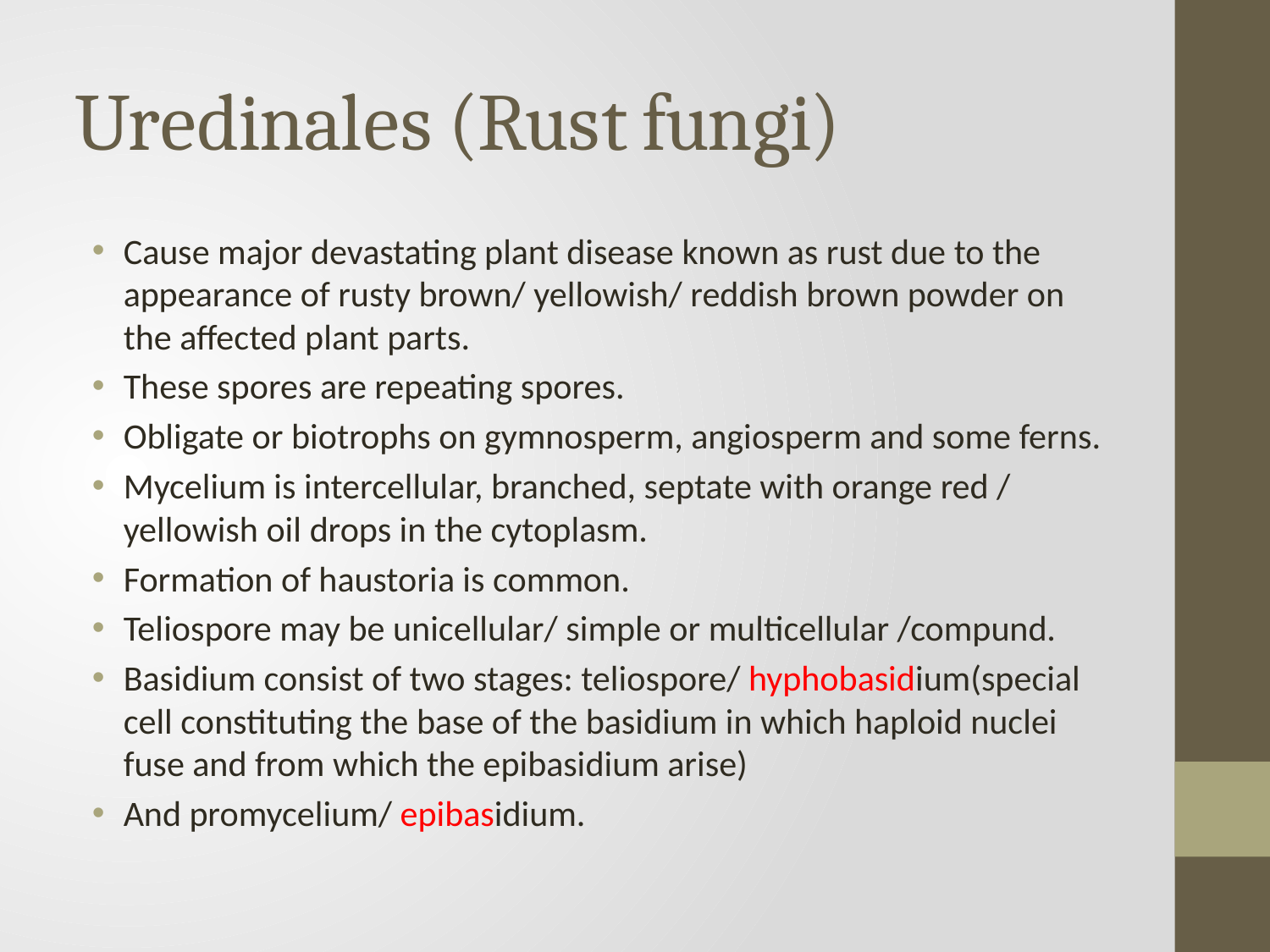

# Uredinales (Rust fungi)
Cause major devastating plant disease known as rust due to the appearance of rusty brown/ yellowish/ reddish brown powder on the affected plant parts.
These spores are repeating spores.
Obligate or biotrophs on gymnosperm, angiosperm and some ferns.
Mycelium is intercellular, branched, septate with orange red / yellowish oil drops in the cytoplasm.
Formation of haustoria is common.
Teliospore may be unicellular/ simple or multicellular /compund.
Basidium consist of two stages: teliospore/ hyphobasidium(special cell constituting the base of the basidium in which haploid nuclei fuse and from which the epibasidium arise)
And promycelium/ epibasidium.